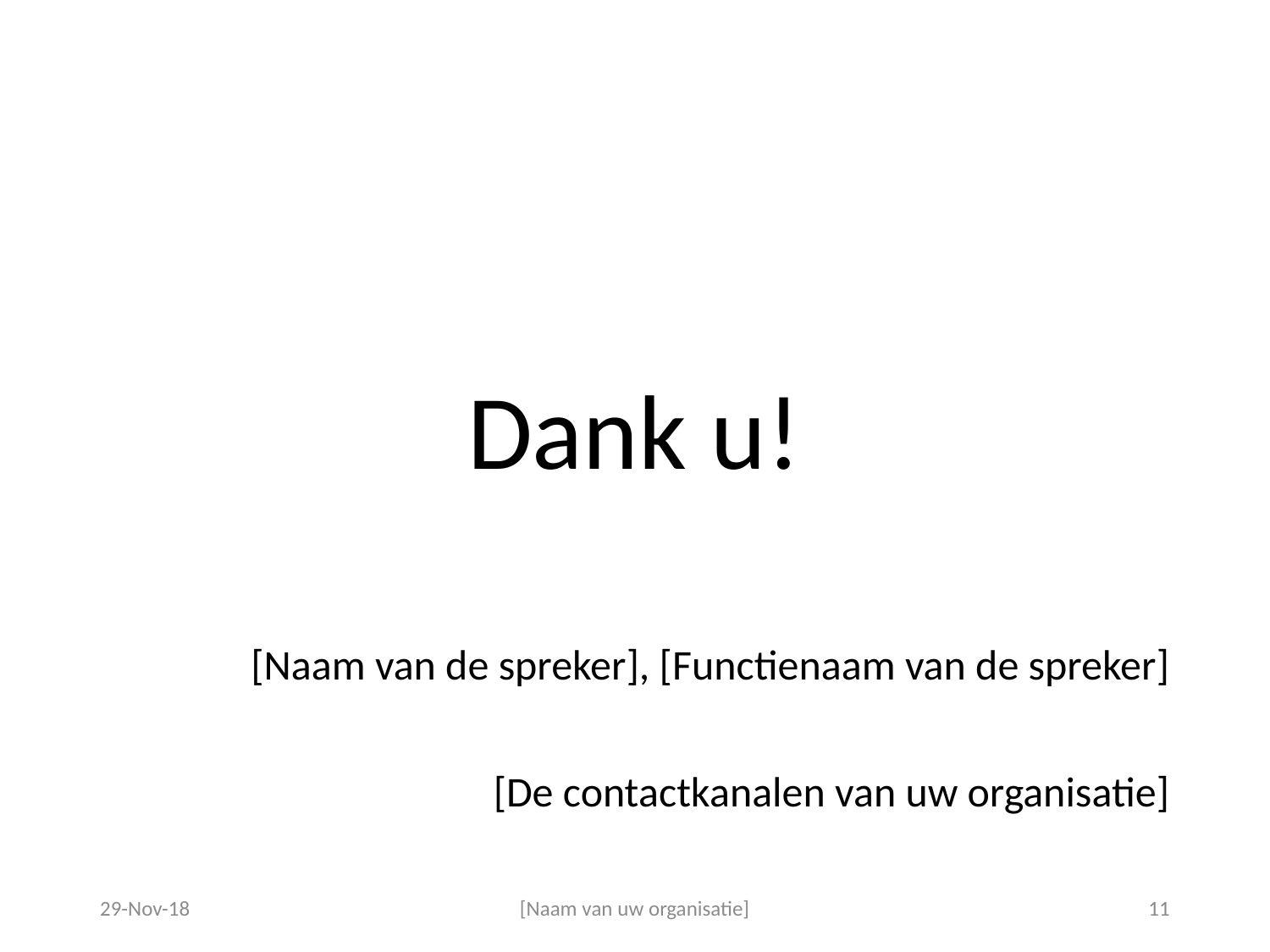

# Dank u!
[Naam van de spreker], [Functienaam van de spreker]

[De contactkanalen van uw organisatie]
29-Nov-18
[Naam van uw organisatie]
11